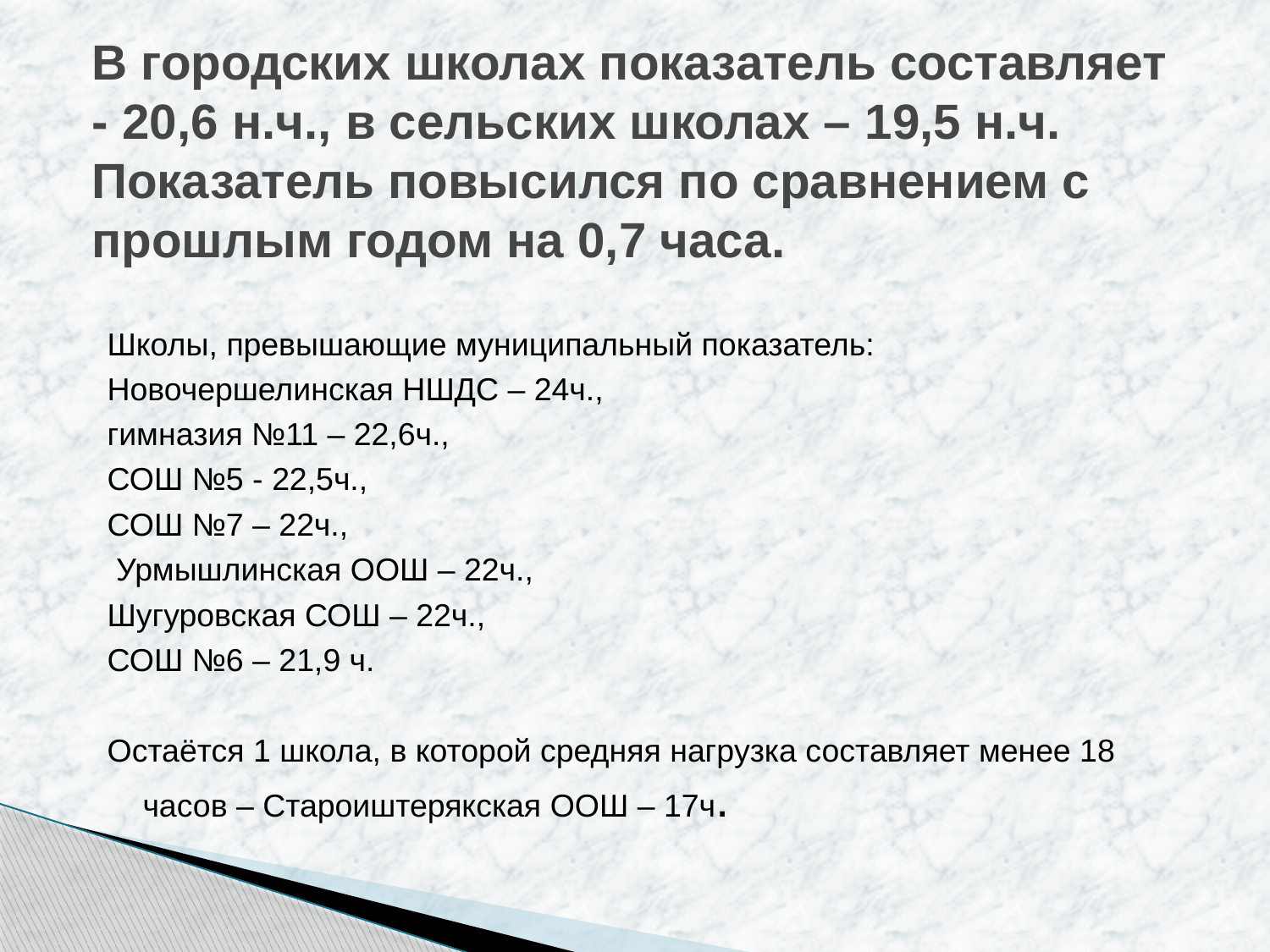

# В городских школах показатель составляет - 20,6 н.ч., в сельских школах – 19,5 н.ч. Показатель повысился по сравнением с прошлым годом на 0,7 часа.
Школы, превышающие муниципальный показатель:
Новочершелинская НШДС – 24ч.,
гимназия №11 – 22,6ч.,
СОШ №5 - 22,5ч.,
СОШ №7 – 22ч.,
 Урмышлинская ООШ – 22ч.,
Шугуровская СОШ – 22ч.,
СОШ №6 – 21,9 ч.

Остаётся 1 школа, в которой средняя нагрузка составляет менее 18 часов – Староиштерякская ООШ – 17ч.